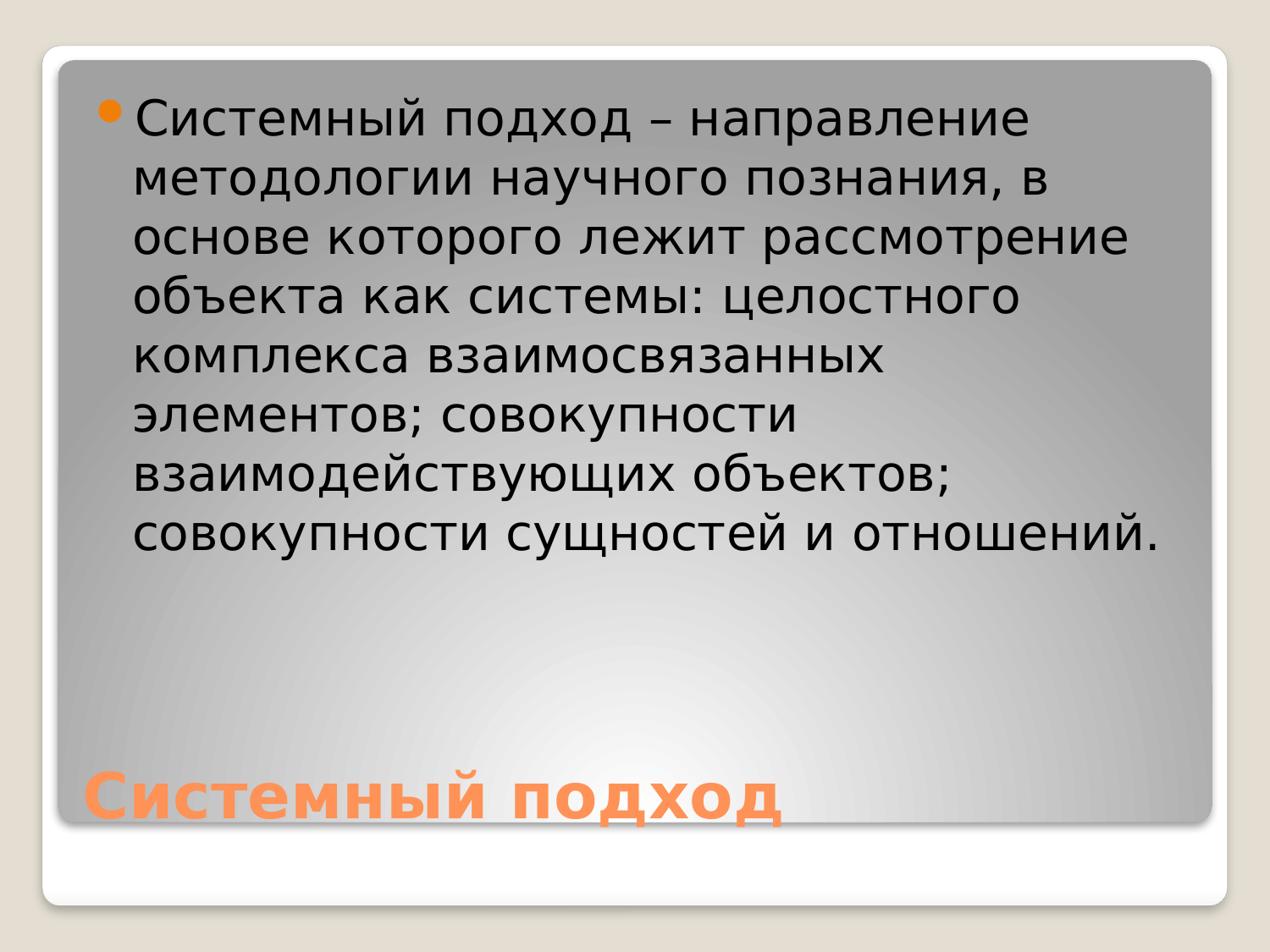

Системный подход – направление методологии научного познания, в основе которого лежит рассмотрение объекта как системы: целостного комплекса взаимосвязанных элементов; совокупности взаимодействующих объектов; совокупности сущностей и отношений.
# Системный подход